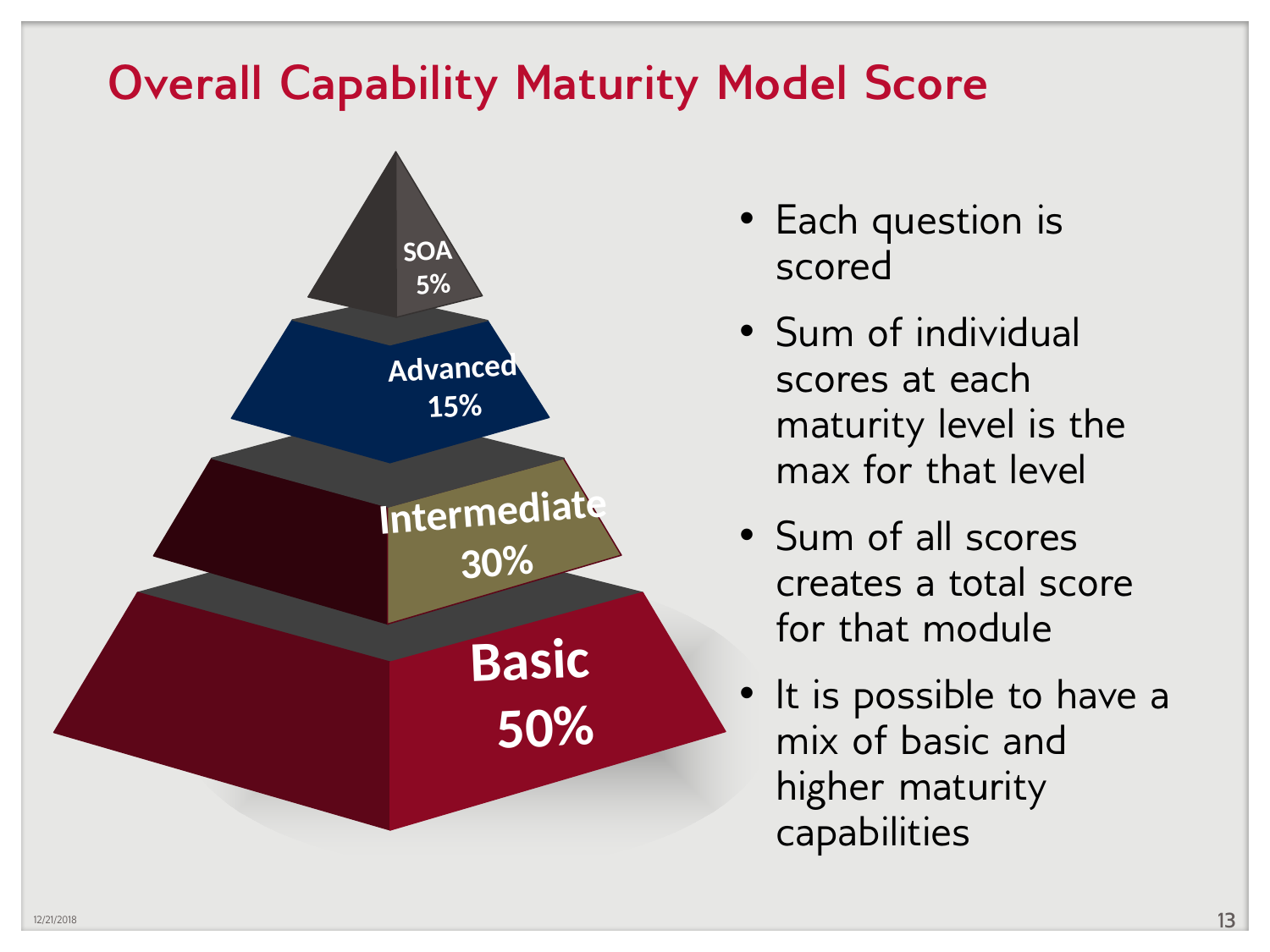

# Overall Capability Maturity Model Score

Each question is scored
Sum of individual scores at each maturity level is the max for that level
Sum of all scores creates a total score for that module
It is possible to have a mix of basic and  higher maturity capabilities

SOA
 5%

Advanced
15%

Intermediate
30%

Basic
  50%

13
12/21/2018